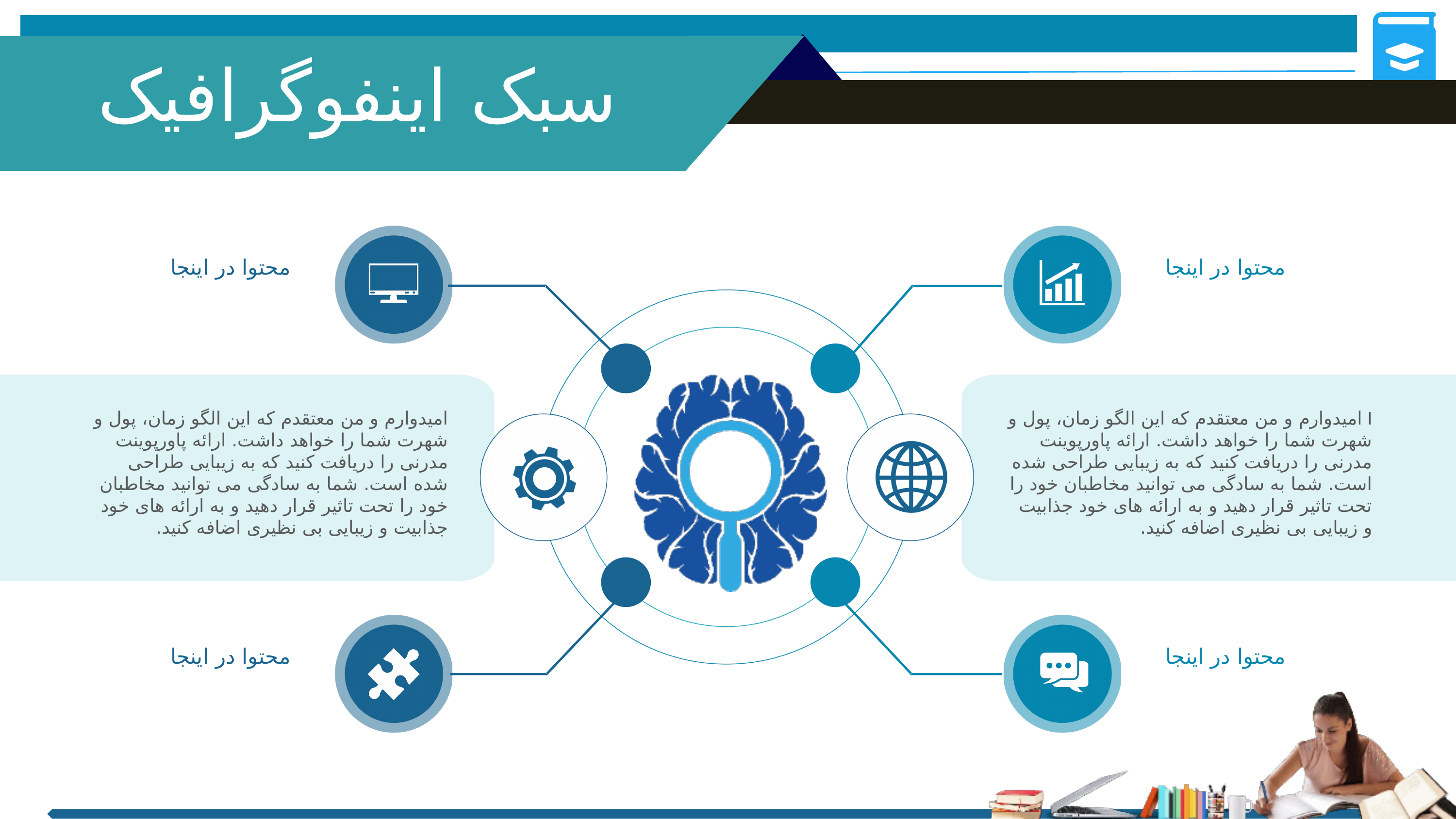

سبک اینفوگرافیک

محتوا در اینجا
محتوا در اینجا

امیدوارم و من معتقدم که این الگو زمان، پول و شهرت شما را خواهد داشت. ارائه پاورپوینت مدرنی را دریافت کنید که به زیبایی طراحی شده است. شما به سادگی می توانید مخاطبان خود را تحت تاثیر قرار دهید و به ارائه های خود جذابیت و زیبایی بی نظیری اضافه کنید.
I امیدوارم و من معتقدم که این الگو زمان، پول و شهرت شما را خواهد داشت. ارائه پاورپوینت مدرنی را دریافت کنید که به زیبایی طراحی شده است. شما به سادگی می توانید مخاطبان خود را تحت تاثیر قرار دهید و به ارائه های خود جذابیت و زیبایی بی نظیری اضافه کنید.

محتوا در اینجا
محتوا در اینجا